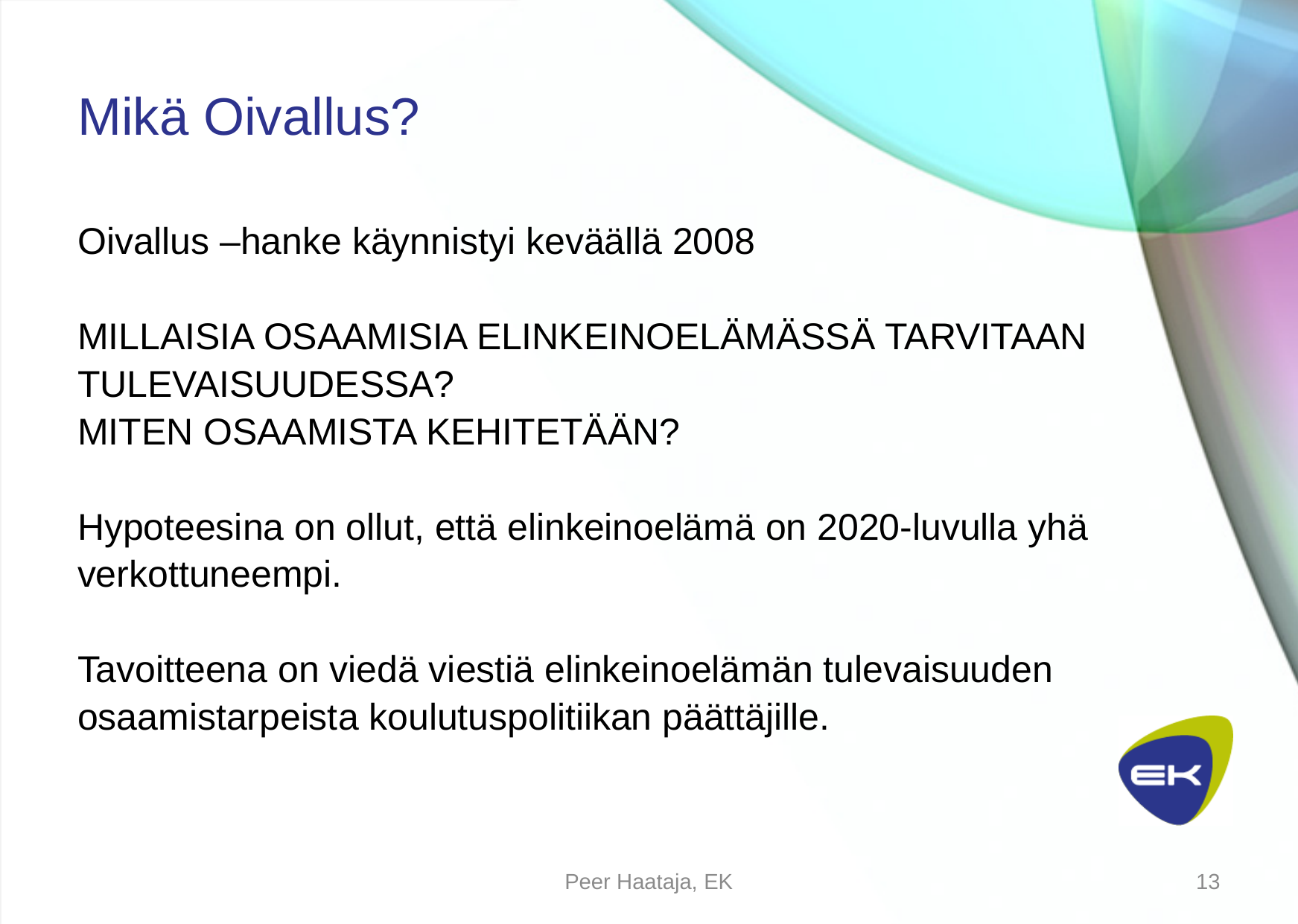

# Mikä Oivallus?
Oivallus –hanke käynnistyi keväällä 2008

MILLAISIA OSAAMISIA ELINKEINOELÄMÄSSÄ TARVITAAN
TULEVAISUUDESSA?
MITEN OSAAMISTA KEHITETÄÄN?

Hypoteesina on ollut, että elinkeinoelämä on 2020-luvulla yhä
verkottuneempi.

Tavoitteena on viedä viestiä elinkeinoelämän tulevaisuuden
osaamistarpeista koulutuspolitiikan päättäjille.
Peer Haataja, EK
13